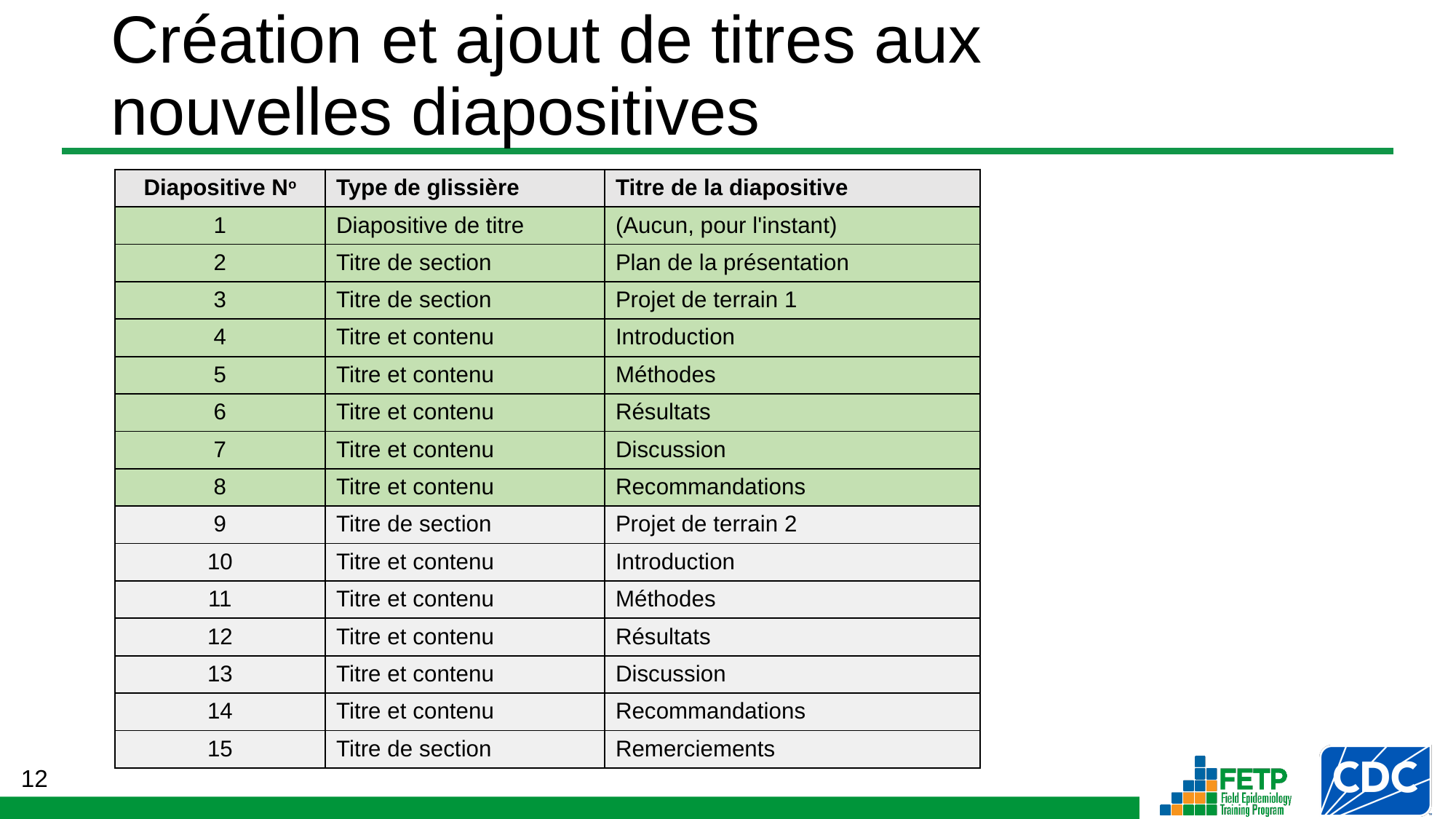

# Création et ajout de titres aux nouvelles diapositives
| Diapositive No | Type de glissière | Titre de la diapositive |
| --- | --- | --- |
| 1 | Diapositive de titre | (Aucun, pour l'instant) |
| 2 | Titre de section | Plan de la présentation |
| 3 | Titre de section | Projet de terrain 1 |
| 4 | Titre et contenu | Introduction |
| 5 | Titre et contenu | Méthodes |
| 6 | Titre et contenu | Résultats |
| 7 | Titre et contenu | Discussion |
| 8 | Titre et contenu | Recommandations |
| 9 | Titre de section | Projet de terrain 2 |
| 10 | Titre et contenu | Introduction |
| 11 | Titre et contenu | Méthodes |
| 12 | Titre et contenu | Résultats |
| 13 | Titre et contenu | Discussion |
| 14 | Titre et contenu | Recommandations |
| 15 | Titre de section | Remerciements |